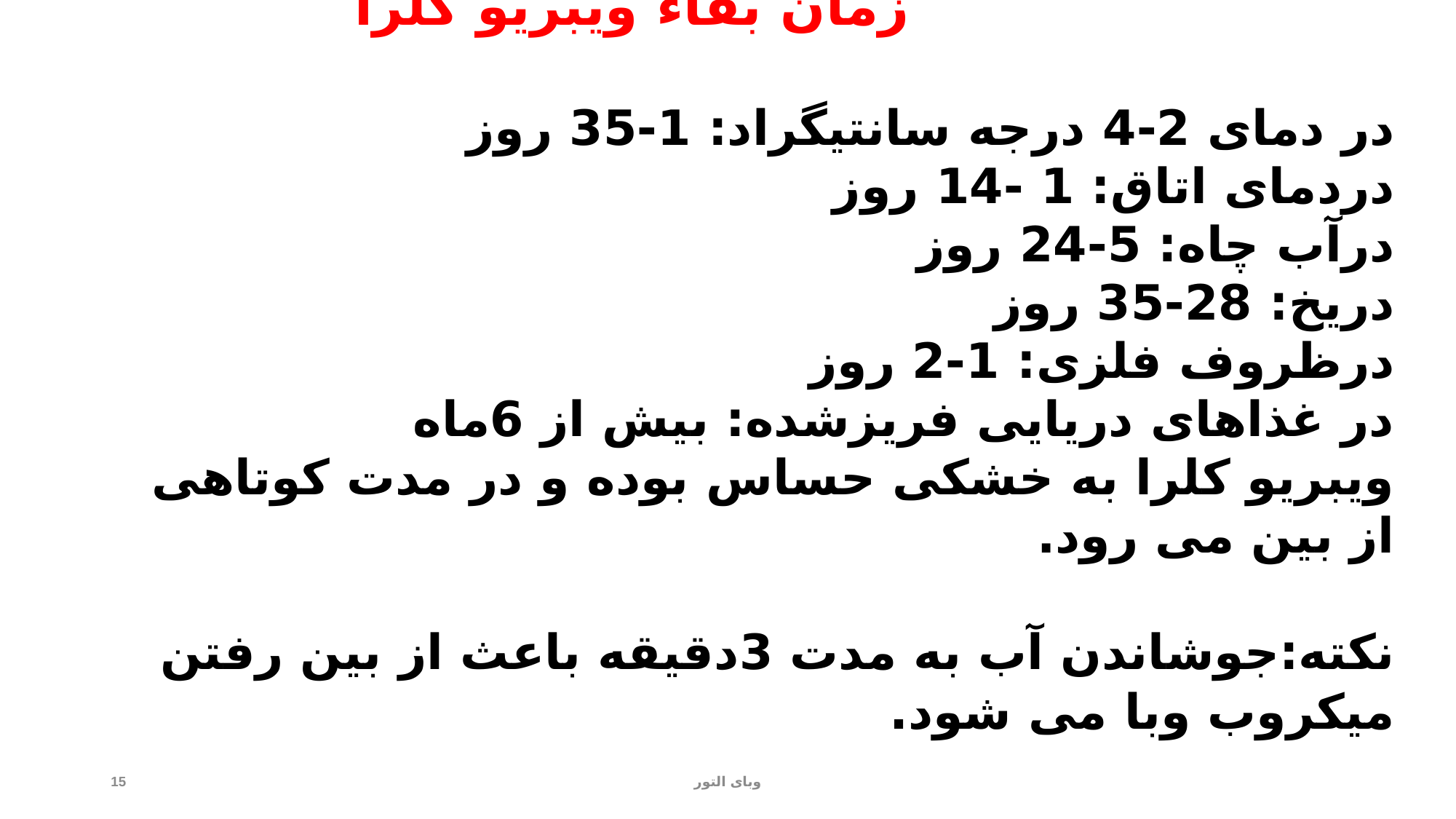

# زمان بقاء ویبریو کلرا در دمای 2-4 درجه سانتیگراد: 1-35 روز دردمای اتاق: 1 -14 روز درآب چاه: 5-24 روز دریخ: 28-35 روز درظروف فلزی: 1-2 روز در غذاهای دریایی فریزشده: بیش از 6ماه ویبریو کلرا به خشکی حساس بوده و در مدت کوتاهی از بین می رود. نکته:جوشاندن آب به مدت 3دقیقه باعث از بین رفتن میکروب وبا می شود.
15
وبای التور